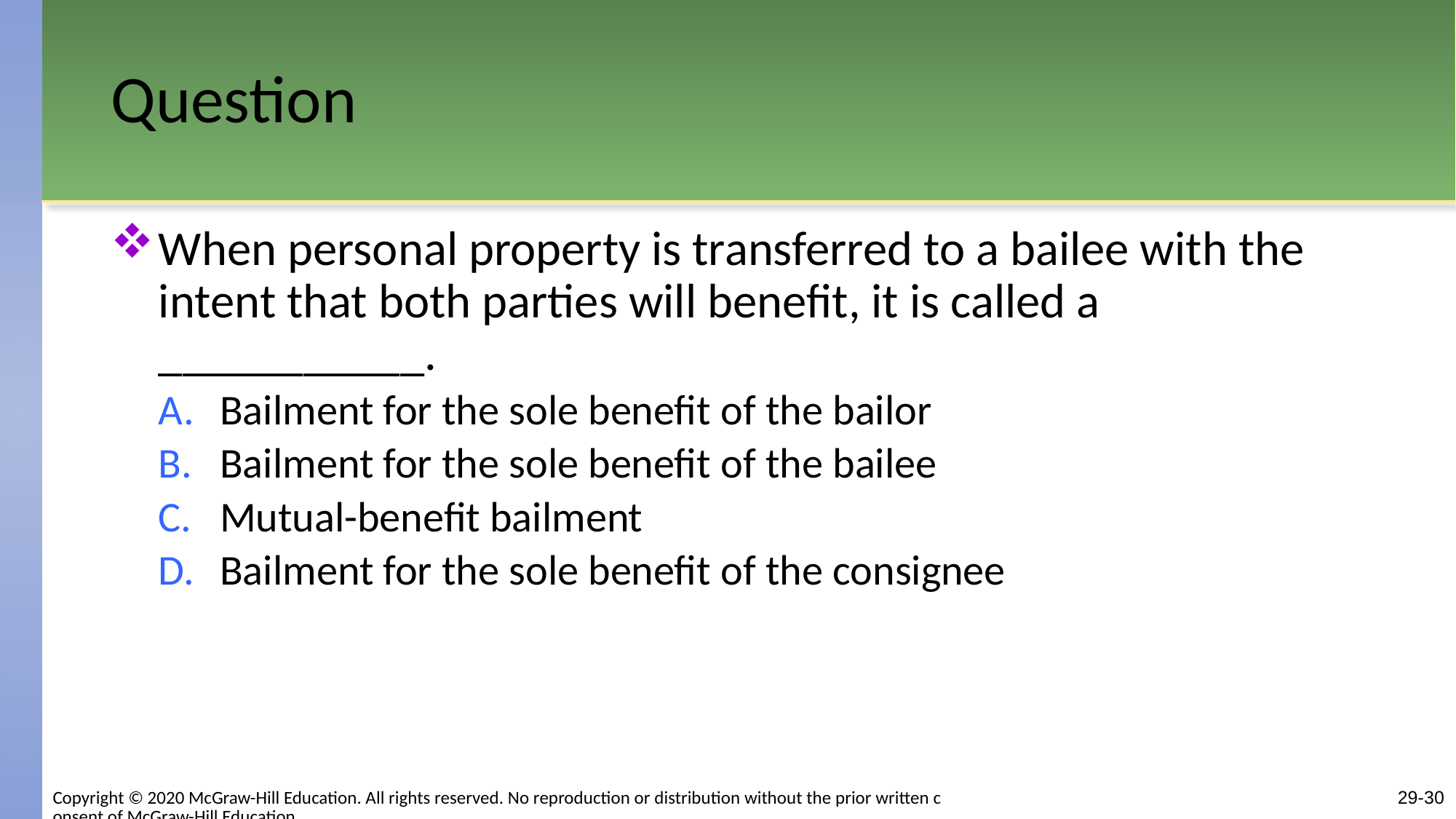

# Question
When personal property is transferred to a bailee with the intent that both parties will benefit, it is called a ___________.
Bailment for the sole benefit of the bailor
Bailment for the sole benefit of the bailee
Mutual-benefit bailment
Bailment for the sole benefit of the consignee
Copyright © 2020 McGraw-Hill Education. All rights reserved. No reproduction or distribution without the prior written consent of McGraw-Hill Education.
29-30